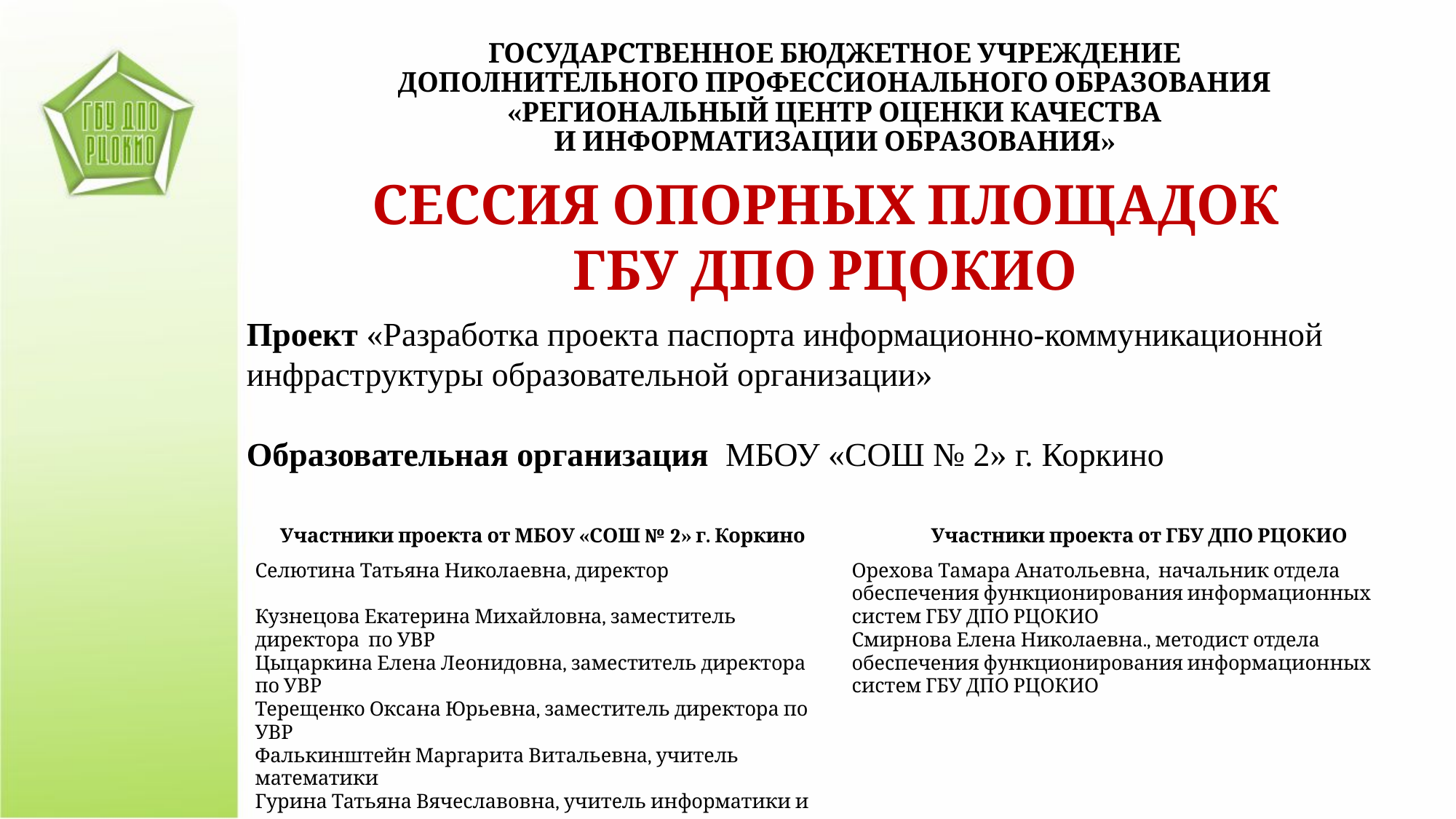

ГОСУДАРСТВЕННОЕ БЮДЖЕТНОЕ УЧРЕЖДЕНИЕ
ДОПОЛНИТЕЛЬНОГО ПРОФЕССИОНАЛЬНОГО ОБРАЗОВАНИЯ
«РЕГИОНАЛЬНЫЙ ЦЕНТР ОЦЕНКИ КАЧЕСТВА
И ИНФОРМАТИЗАЦИИ ОБРАЗОВАНИЯ»

СЕССИЯ ОПОРНЫХ ПЛОЩАДОК
ГБУ ДПО РЦОКИО
Проект «Разработка проекта паспорта информационно-коммуникационной инфраструктуры образовательной организации»

Образовательная организация  МБОУ «СОШ № 2» г. Коркино
| Участники проекта от МБОУ «СОШ № 2» г. Коркино | Участники проекта от ГБУ ДПО РЦОКИО |
| --- | --- |
| Селютина Татьяна Николаевна, директор Кузнецова Екатерина Михайловна, заместитель директора по УВР Цыцаркина Елена Леонидовна, заместитель директора по УВР Терещенко Оксана Юрьевна, заместитель директора по УВР Фалькинштейн Маргарита Витальевна, учитель математики Гурина Татьяна Вячеславовна, учитель информатики и математики | Орехова Тамара Анатольевна, начальник отдела обеспечения функционирования информационных систем ГБУ ДПО РЦОКИО Смирнова Елена Николаевна., методист отдела обеспечения функционирования информационных систем ГБУ ДПО РЦОКИО |
|  |  |